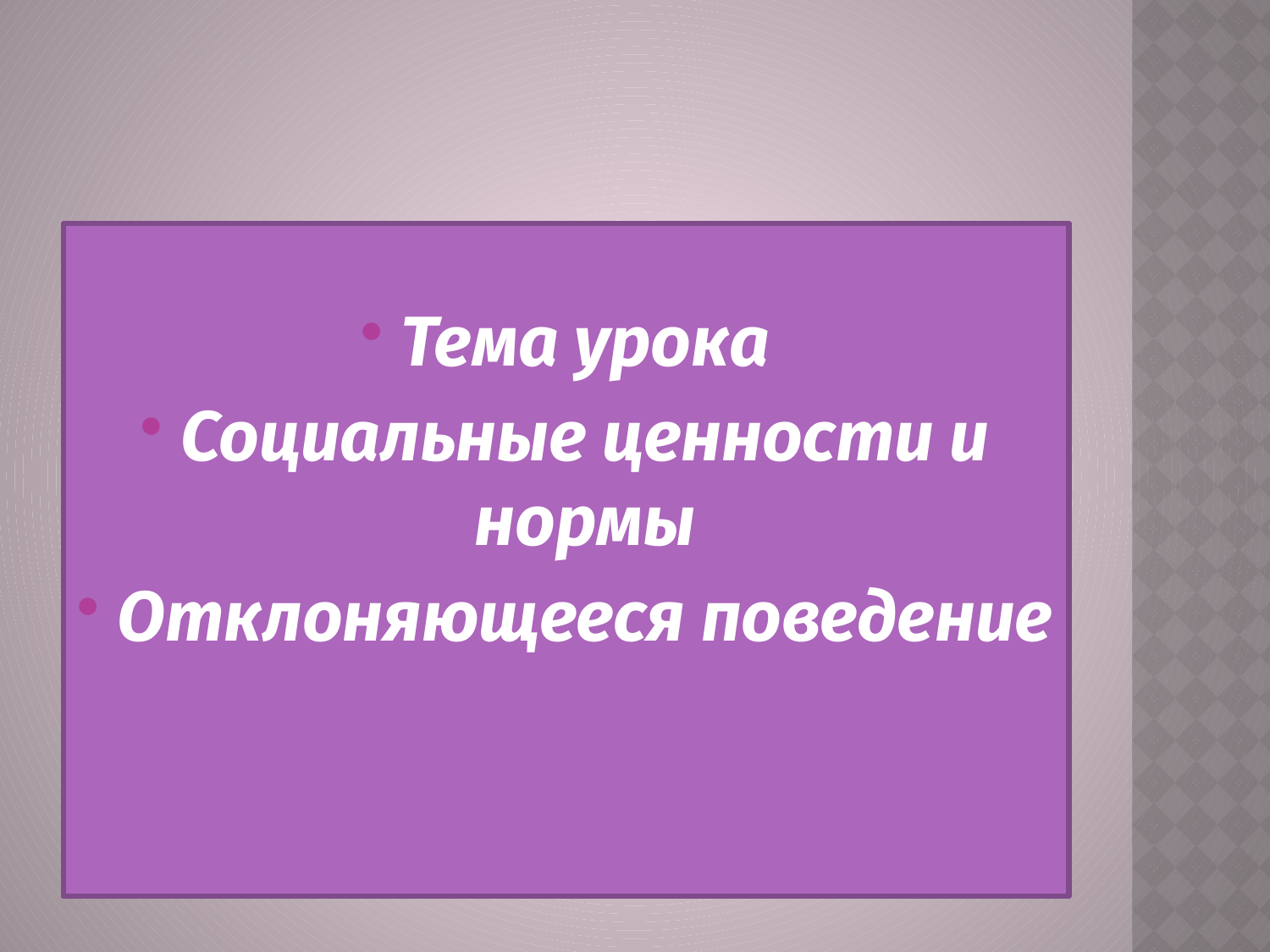

#

Тема урока
Социальные ценности и нормы
Отклоняющееся поведение